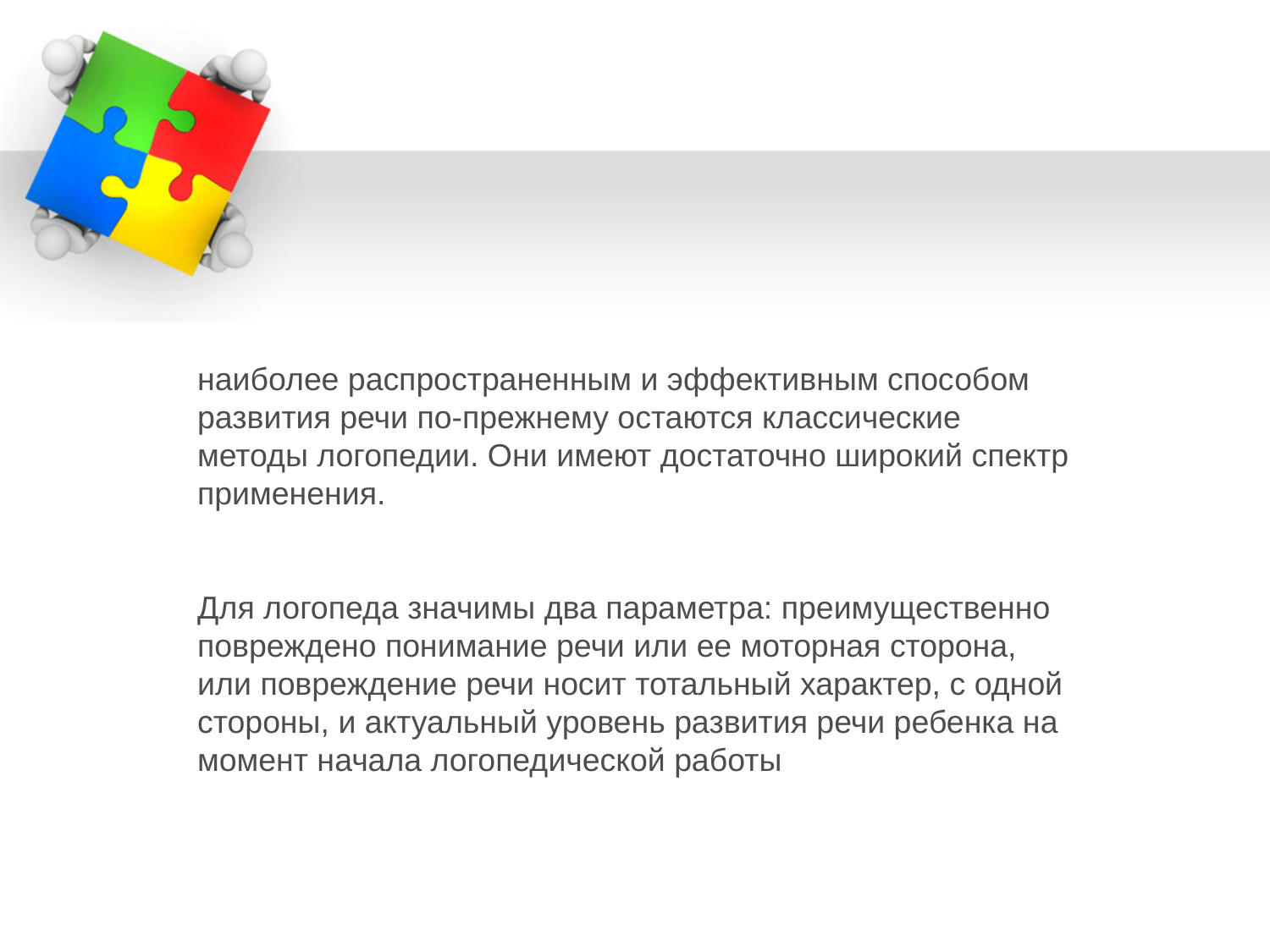

наиболее распространенным и эффективным способом развития речи по-прежнему остаются классические методы логопедии. Они имеют достаточно широкий спектр применения.

Для логопеда значимы два параметра: преимущественно повреждено понимание речи или ее моторная сторона, или повреждение речи носит тотальный характер, с одной стороны, и актуальный уровень развития речи ребенка на момент начала логопедической работы